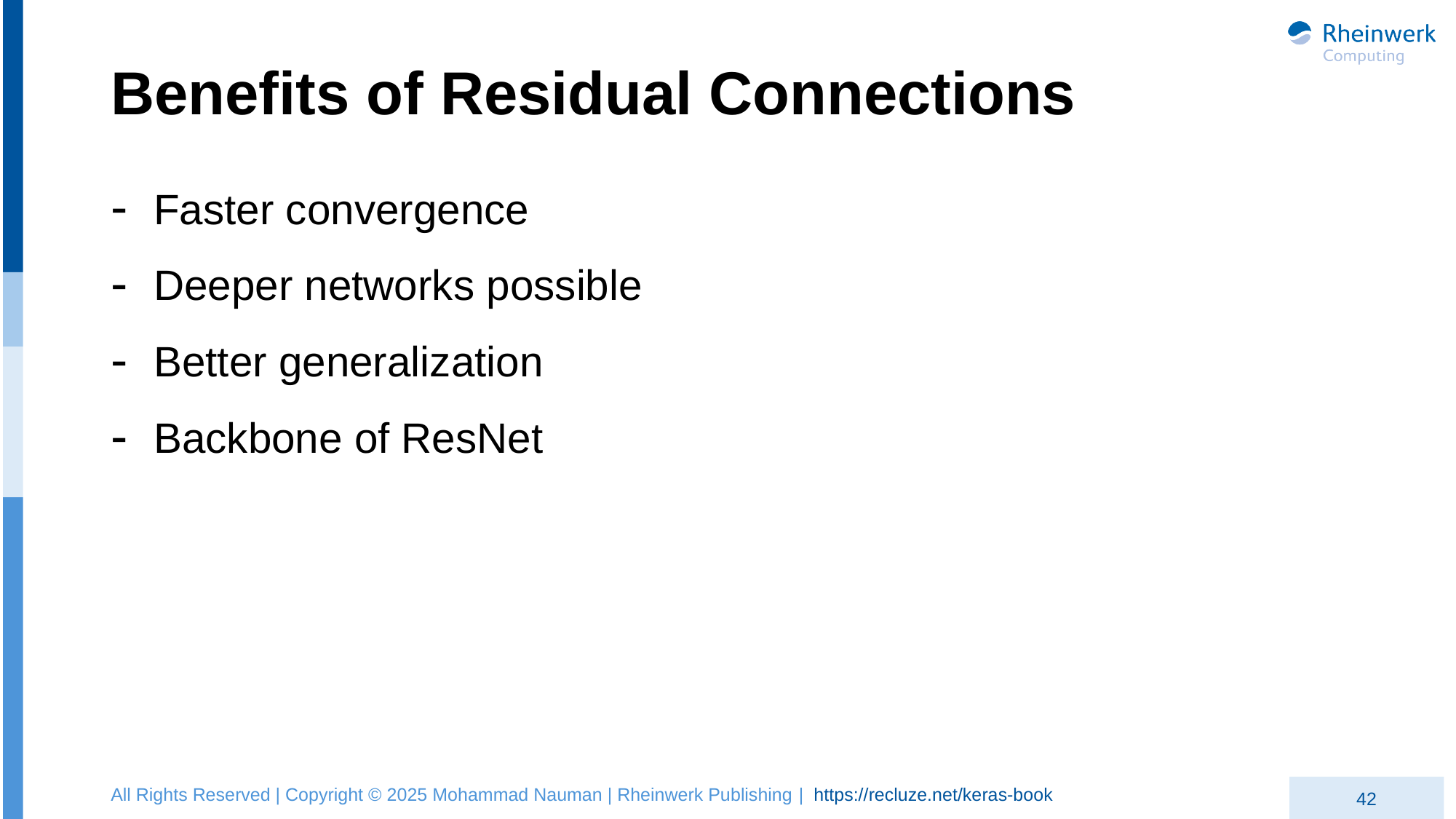

# Benefits of Residual Connections
Faster convergence
Deeper networks possible
Better generalization
Backbone of ResNet